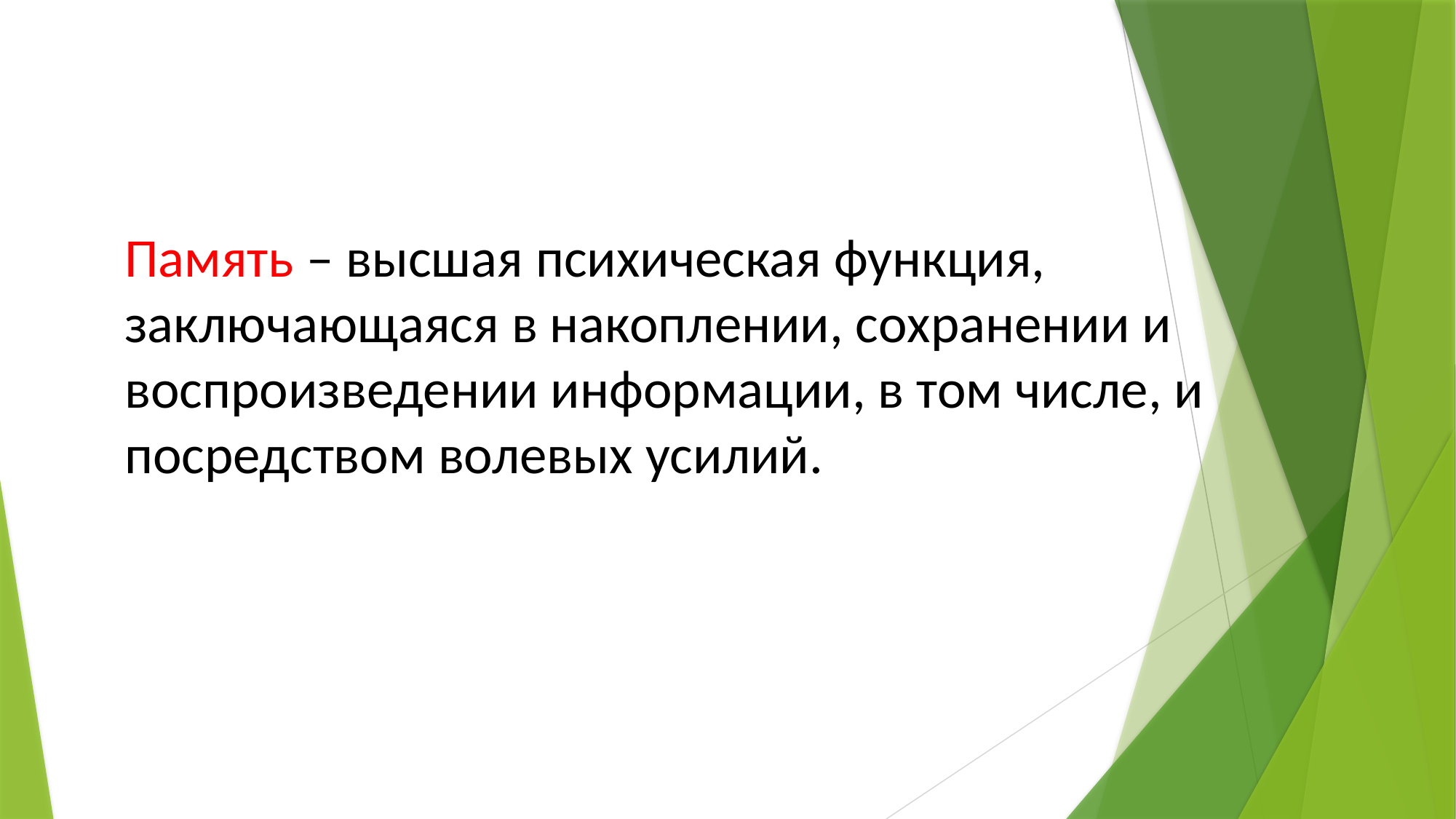

Память – высшая психическая функция, заключающаяся в накоплении, сохранении и воспроизведении информации, в том числе, и посредством волевых усилий.